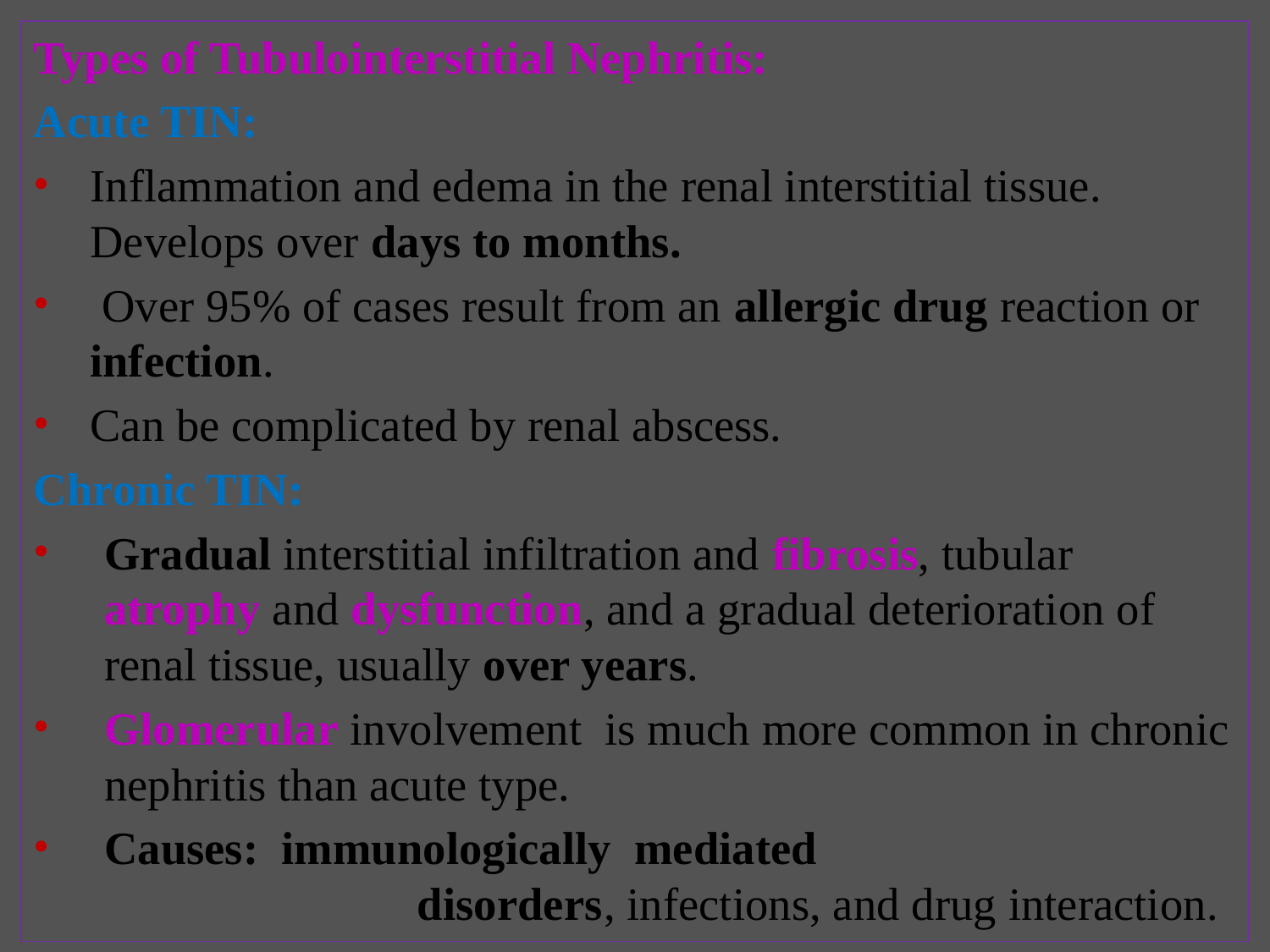

# Types of Tubulointerstitial Nephritis:
Acute TIN:
Inflammation and edema in the renal interstitial tissue. Develops over days to months.
 Over 95% of cases result from an allergic drug reaction or infection.
Can be complicated by renal abscess.
Chronic TIN:
Gradual interstitial infiltration and fibrosis, tubular atrophy and dysfunction, and a gradual deterioration of renal tissue, usually over years.
Glomerular involvement  is much more common in chronic nephritis than acute type.
Causes:  immunologically  mediated                                                               disorders, infections, and drug interaction.